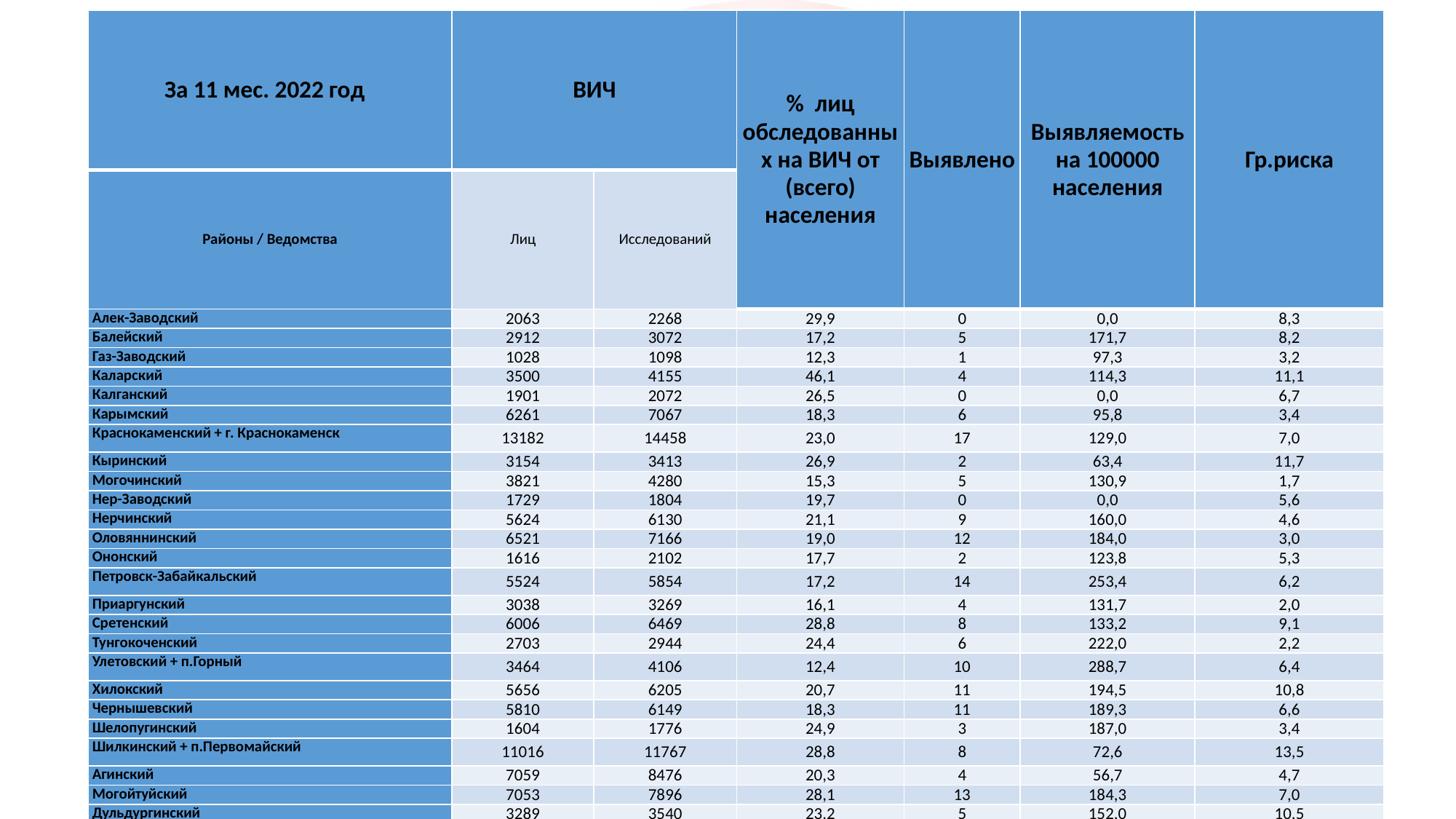

| За 11 мес. 2022 год | ВИЧ |  | % лиц обследованных на ВИЧ от (всего) населения | Выявлено | Выявляемость на 100000 населения | Гр.риска |
| --- | --- | --- | --- | --- | --- | --- |
| Районы / Ведомства | Лиц | Исследований |  |  |  |  |
| Алек-Заводский | 2063 | 2268 | 29,9 | 0 | 0,0 | 8,3 |
| Балейский | 2912 | 3072 | 17,2 | 5 | 171,7 | 8,2 |
| Газ-Заводский | 1028 | 1098 | 12,3 | 1 | 97,3 | 3,2 |
| Каларский | 3500 | 4155 | 46,1 | 4 | 114,3 | 11,1 |
| Калганский | 1901 | 2072 | 26,5 | 0 | 0,0 | 6,7 |
| Карымский | 6261 | 7067 | 18,3 | 6 | 95,8 | 3,4 |
| Краснокаменский + г. Краснокаменск | 13182 | 14458 | 23,0 | 17 | 129,0 | 7,0 |
| Кыринский | 3154 | 3413 | 26,9 | 2 | 63,4 | 11,7 |
| Могочинский | 3821 | 4280 | 15,3 | 5 | 130,9 | 1,7 |
| Нер-Заводский | 1729 | 1804 | 19,7 | 0 | 0,0 | 5,6 |
| Нерчинский | 5624 | 6130 | 21,1 | 9 | 160,0 | 4,6 |
| Оловяннинский | 6521 | 7166 | 19,0 | 12 | 184,0 | 3,0 |
| Ононский | 1616 | 2102 | 17,7 | 2 | 123,8 | 5,3 |
| Петровск-Забайкальский | 5524 | 5854 | 17,2 | 14 | 253,4 | 6,2 |
| Приаргунский | 3038 | 3269 | 16,1 | 4 | 131,7 | 2,0 |
| Сретенский | 6006 | 6469 | 28,8 | 8 | 133,2 | 9,1 |
| Тунгокоченский | 2703 | 2944 | 24,4 | 6 | 222,0 | 2,2 |
| Улетовский + п.Горный | 3464 | 4106 | 12,4 | 10 | 288,7 | 6,4 |
| Хилокский | 5656 | 6205 | 20,7 | 11 | 194,5 | 10,8 |
| Чернышевский | 5810 | 6149 | 18,3 | 11 | 189,3 | 6,6 |
| Шелопугинский | 1604 | 1776 | 24,9 | 3 | 187,0 | 3,4 |
| Шилкинский + п.Первомайский | 11016 | 11767 | 28,8 | 8 | 72,6 | 13,5 |
| Агинский | 7059 | 8476 | 20,3 | 4 | 56,7 | 4,7 |
| Могойтуйский | 7053 | 7896 | 28,1 | 13 | 184,3 | 7,0 |
| Дульдургинский | 3289 | 3540 | 23,2 | 5 | 152,0 | 10,5 |
| город Чита | 126839 | 135408 | 36,2 | 199 | 156,9 | 8,1 |
| ВСЕГО ПО ЗАБКРАЮ | 288925 | 312837 | 27,4 | 399 | 138,1 | 10,8 |